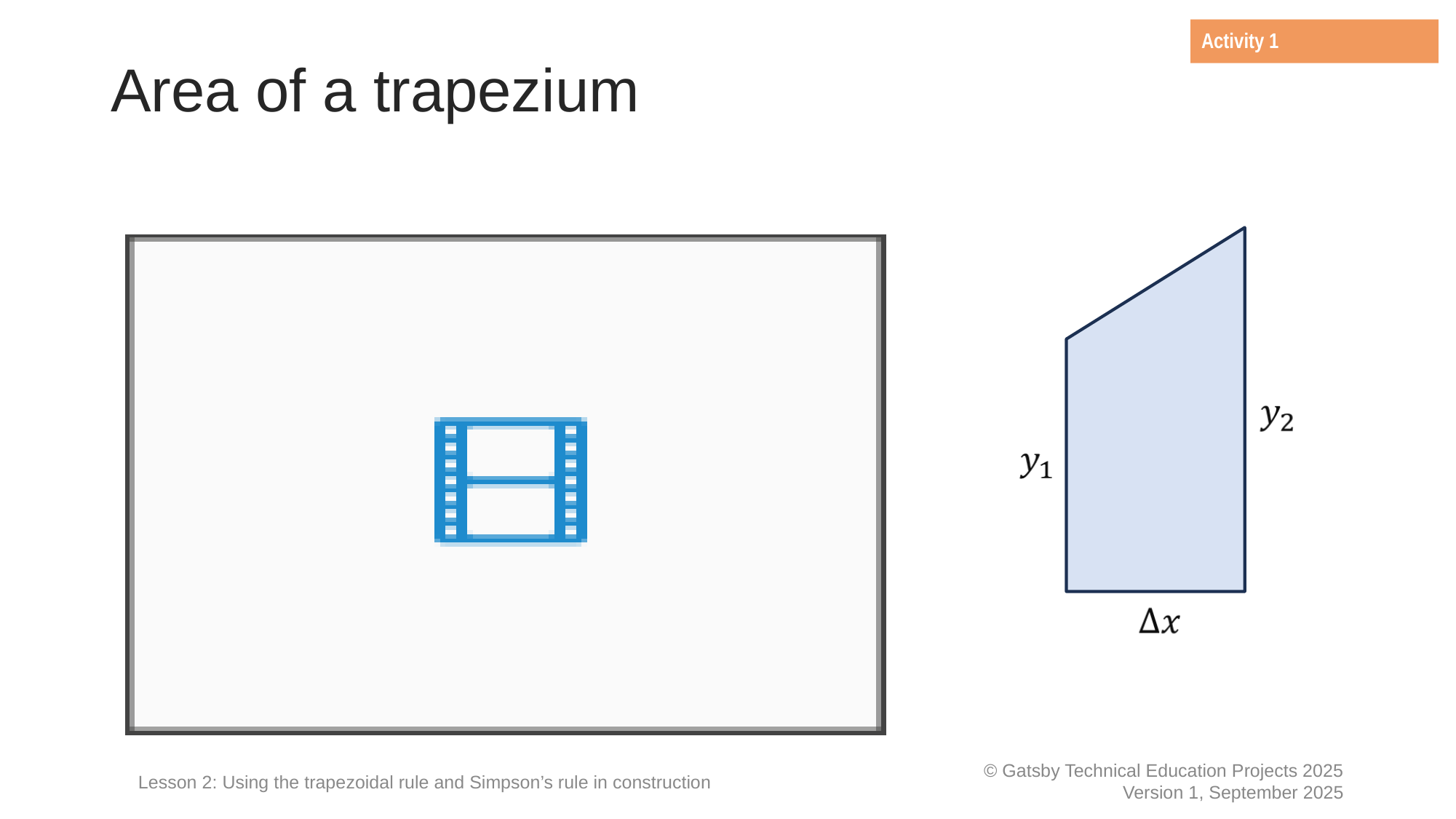

Activity 1
# Area of a trapezium

Lesson 2: Using the trapezoidal rule and Simpson’s rule in construction